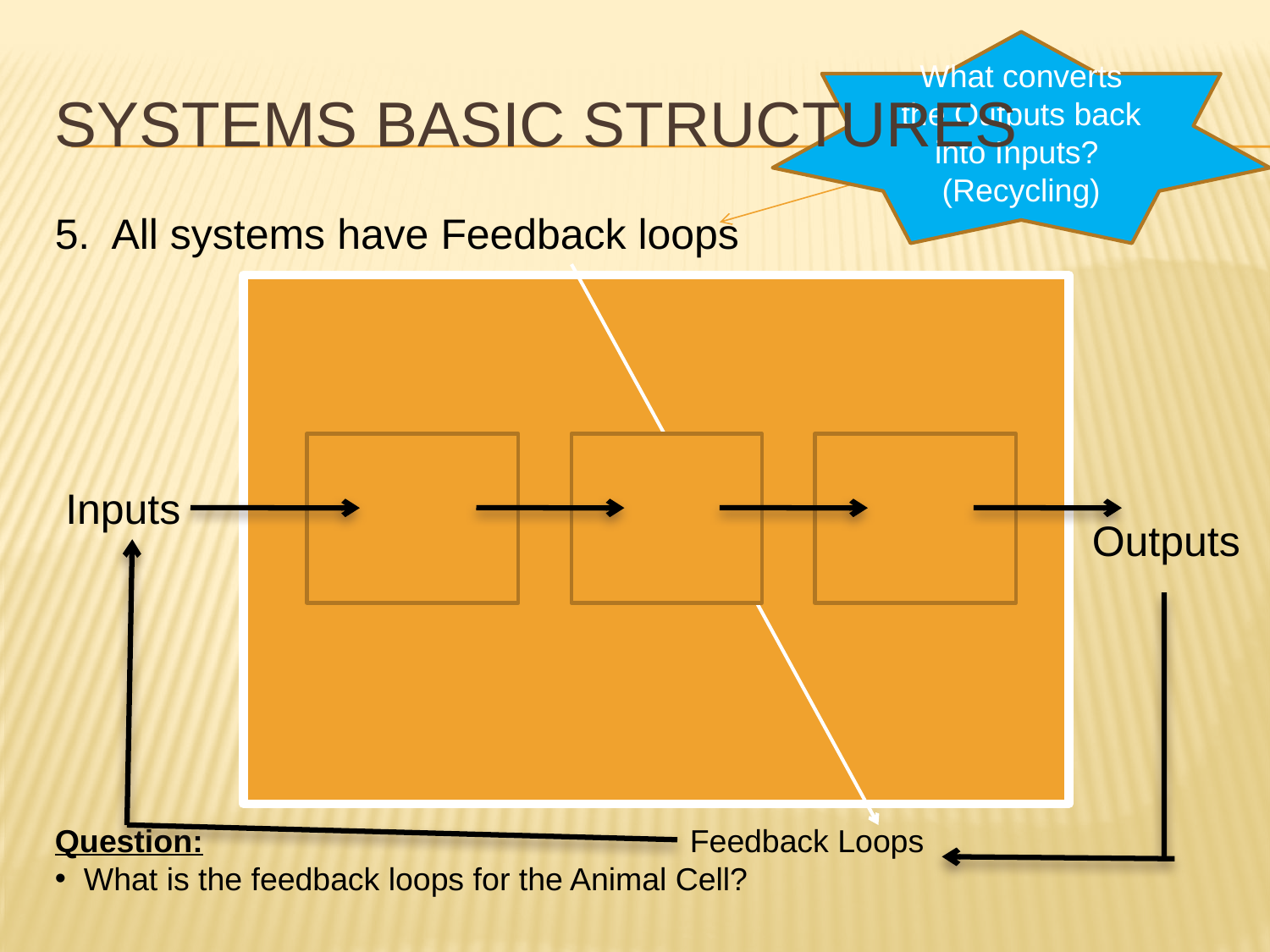

What converts the Outputs back into Inputs?  (Recycling)
# Systems Basic Structures
5.  All systems have Feedback loops

Inputs
Outputs
Question:
  What is the feedback loops for the Animal Cell?
Feedback Loops